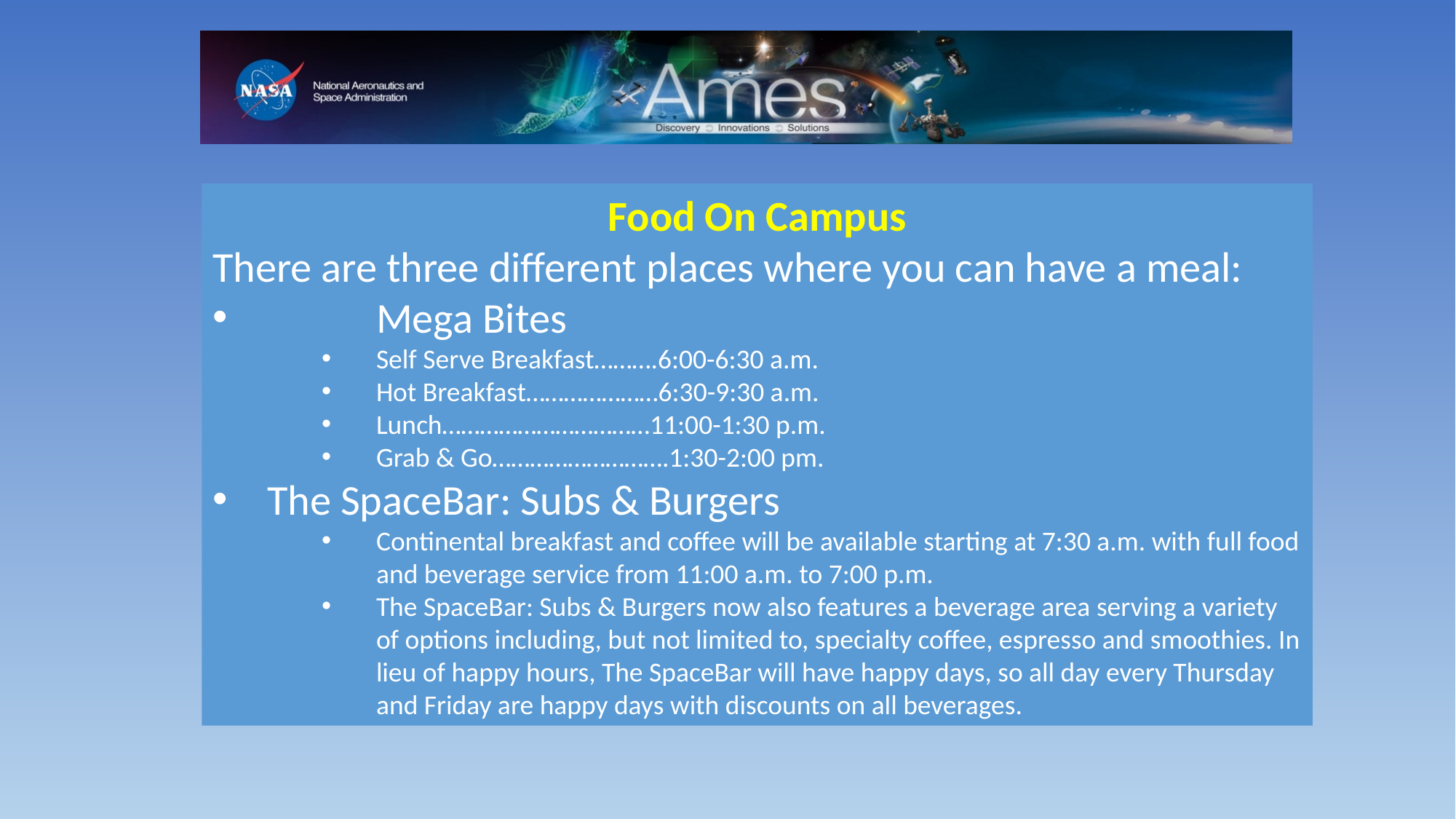

Food On Campus
There are three different places where you can have a meal:
	Mega Bites
Self Serve Breakfast……….6:00-6:30 a.m.
Hot Breakfast…………………6:30-9:30 a.m.
Lunch……………………………11:00-1:30 p.m.
Grab & Go……………………….1:30-2:00 pm.
The SpaceBar: Subs & Burgers
Continental breakfast and coffee will be available starting at 7:30 a.m. with full food and beverage service from 11:00 a.m. to 7:00 p.m.
The SpaceBar: Subs & Burgers now also features a beverage area serving a variety of options including, but not limited to, specialty coffee, espresso and smoothies. In lieu of happy hours, The SpaceBar will have happy days, so all day every Thursday and Friday are happy days with discounts on all beverages.